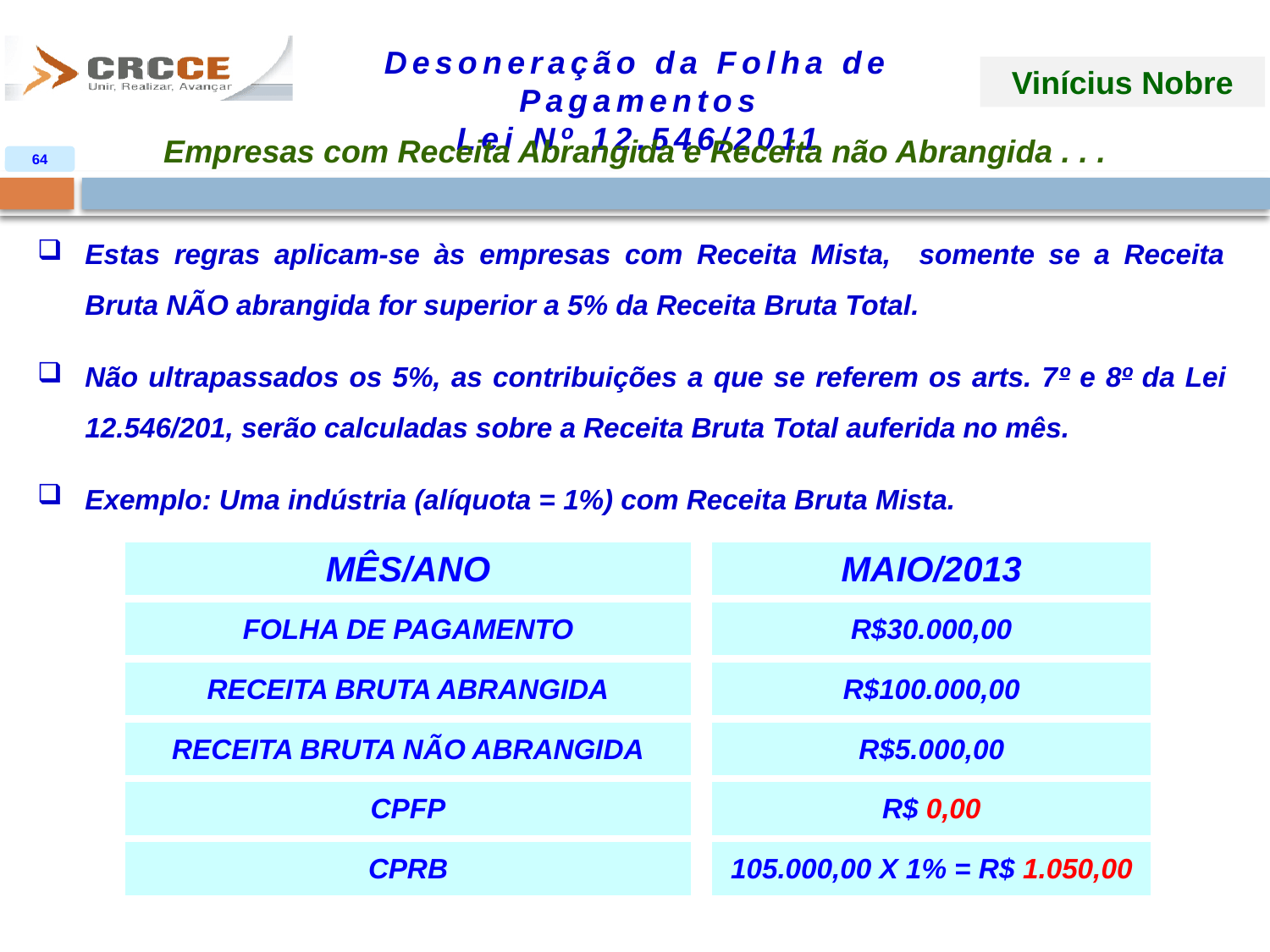

Empresas com Receita Abrangida e Receita não Abrangida . . .
64
Estas regras aplicam-se às empresas com Receita Mista,  somente se a Receita Bruta NÃO abrangida for superior a 5% da Receita Bruta Total.
Não ultrapassados os 5%, as contribuições a que se referem os arts. 7º e 8º da Lei 12.546/201, serão calculadas sobre a Receita Bruta Total auferida no mês.
Exemplo: Uma indústria (alíquota = 1%) com Receita Bruta Mista.
| MAIO/2013 |
| --- |
| MÊS/ANO |
| --- |
| R$30.000,00 |
| --- |
| FOLHA DE PAGAMENTO |
| --- |
| R$100.000,00 |
| --- |
| RECEITA BRUTA ABRANGIDA |
| --- |
| R$5.000,00 |
| --- |
| RECEITA BRUTA NÃO ABRANGIDA |
| --- |
| R$ 0,00 |
| --- |
| CPFP |
| --- |
| 105.000,00 X 1% = R$ 1.050,00 |
| --- |
| CPRB |
| --- |